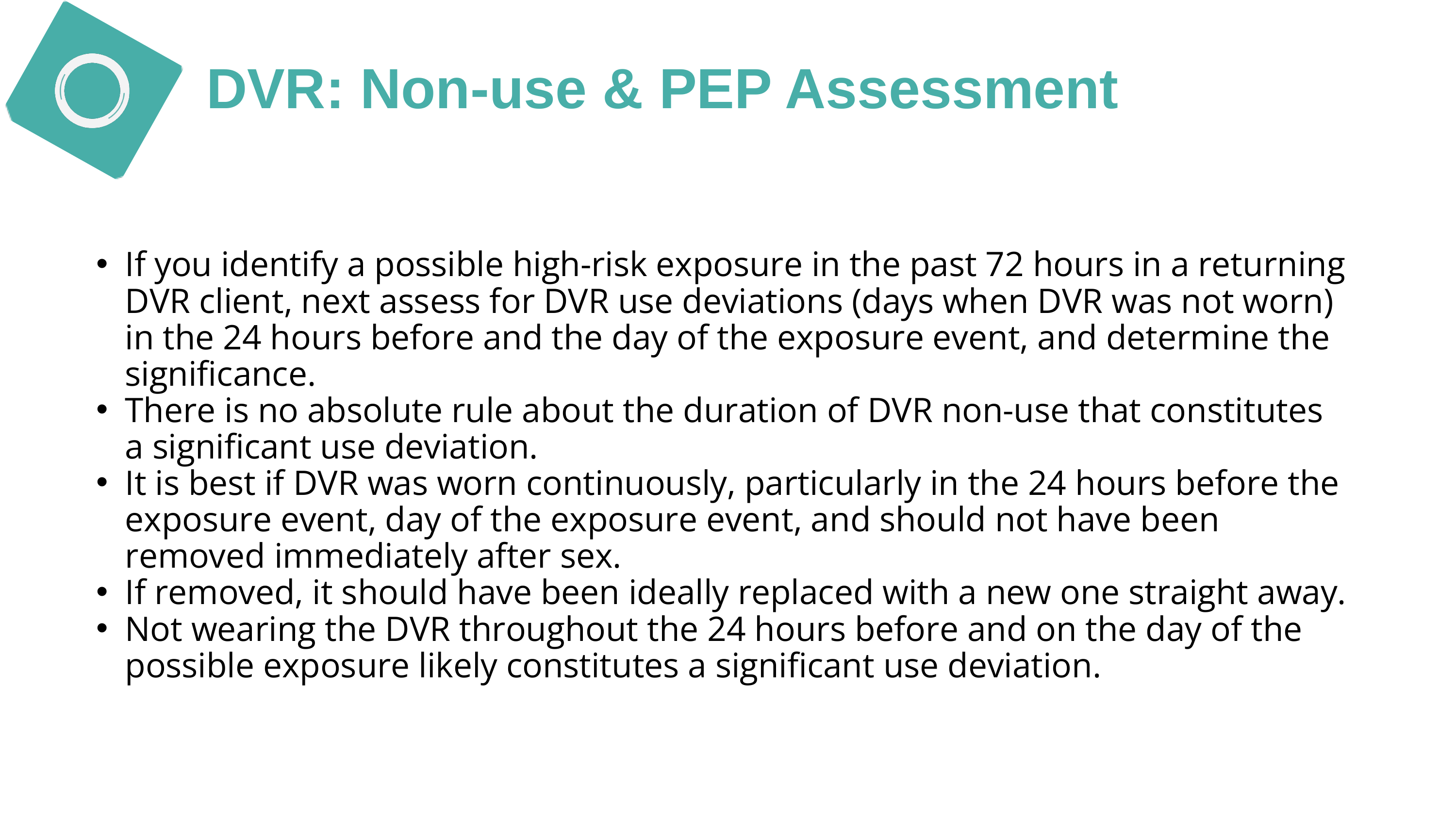

DVR: Non-use & PEP Assessment
If you identify a possible high-risk exposure in the past 72 hours in a returning DVR client, next assess for DVR use deviations (days when DVR was not worn) in the 24 hours before and the day of the exposure event, and determine the significance.
There is no absolute rule about the duration of DVR non-use that constitutes a significant use deviation.
It is best if DVR was worn continuously, particularly in the 24 hours before the exposure event, day of the exposure event, and should not have been removed immediately after sex.
If removed, it should have been ideally replaced with a new one straight away.
Not wearing the DVR throughout the 24 hours before and on the day of the possible exposure likely constitutes a significant use deviation.